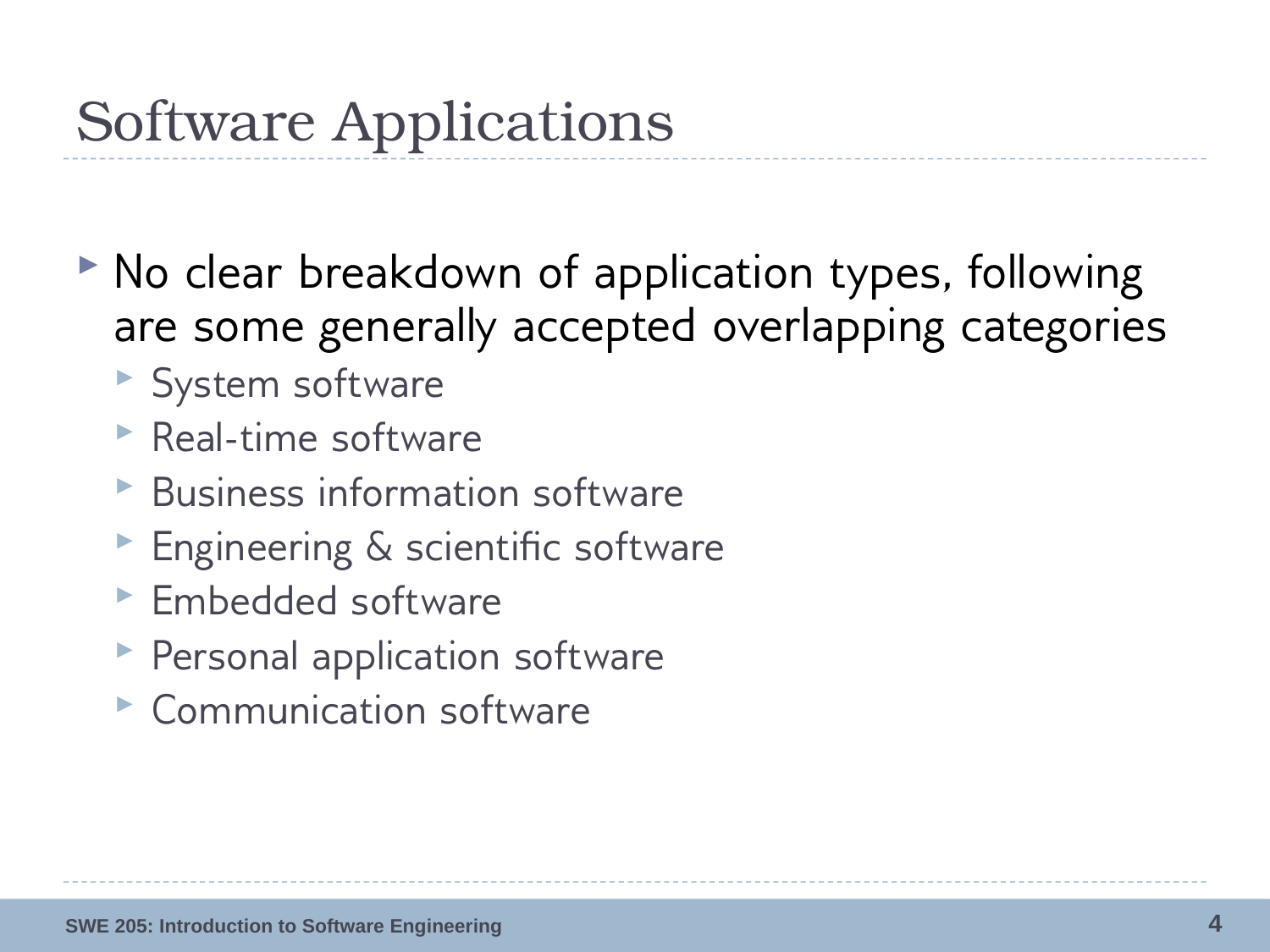

# Software Applications

No clear breakdown of application types, following are some generally accepted overlapping categories
System software
Real-time software
Business information software
Engineering & scientific software
Embedded software
Personal application software
Communication software
4